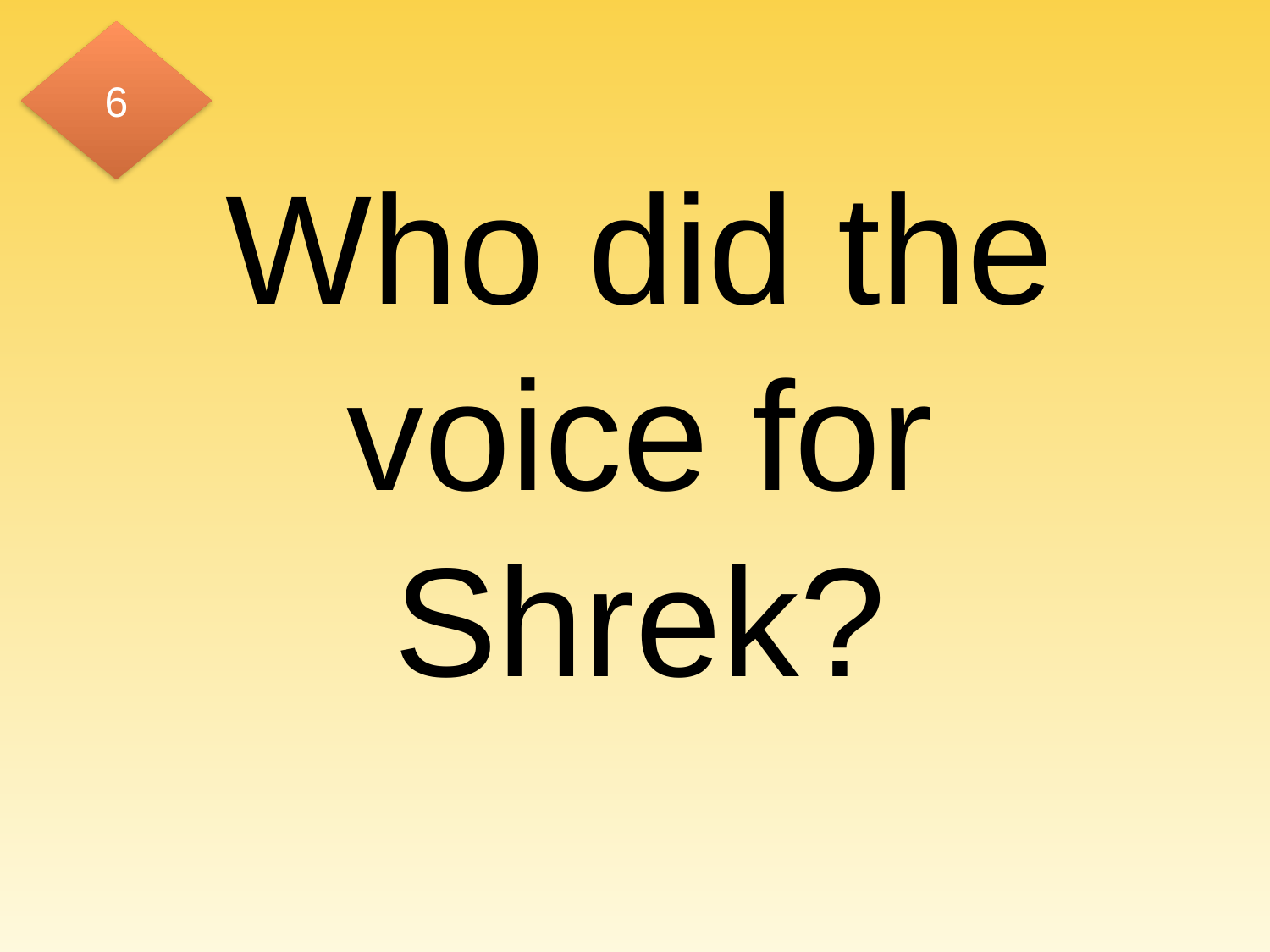

6
# Who did the voice for Shrek?